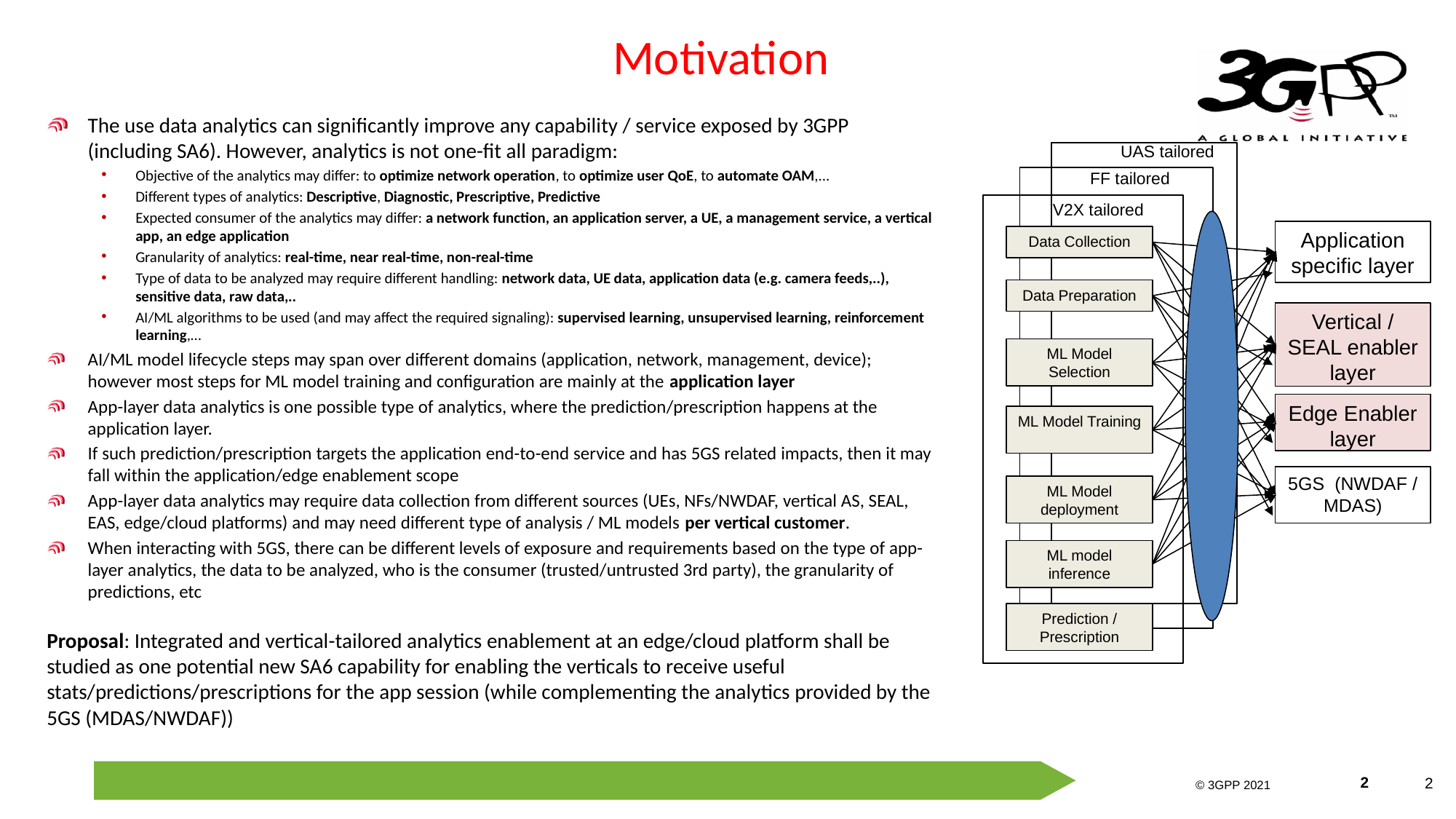

# Motivation
The use data analytics can significantly improve any capability / service exposed by 3GPP (including SA6). However, analytics is not one-fit all paradigm:
Objective of the analytics may differ: to optimize network operation, to optimize user QoE, to automate OAM,...
Different types of analytics: Descriptive, Diagnostic, Prescriptive, Predictive
Expected consumer of the analytics may differ: a network function, an application server, a UE, a management service, a vertical app, an edge application
Granularity of analytics: real-time, near real-time, non-real-time
Type of data to be analyzed may require different handling: network data, UE data, application data (e.g. camera feeds,..), sensitive data, raw data,..
AI/ML algorithms to be used (and may affect the required signaling): supervised learning, unsupervised learning, reinforcement learning,…
AI/ML model lifecycle steps may span over different domains (application, network, management, device); however most steps for ML model training and configuration are mainly at the application layer
App-layer data analytics is one possible type of analytics, where the prediction/prescription happens at the application layer.
If such prediction/prescription targets the application end-to-end service and has 5GS related impacts, then it may fall within the application/edge enablement scope
App-layer data analytics may require data collection from different sources (UEs, NFs/NWDAF, vertical AS, SEAL, EAS, edge/cloud platforms) and may need different type of analysis / ML models per vertical customer.
When interacting with 5GS, there can be different levels of exposure and requirements based on the type of app-layer analytics, the data to be analyzed, who is the consumer (trusted/untrusted 3rd party), the granularity of predictions, etc

Proposal: Integrated and vertical-tailored analytics enablement at an edge/cloud platform shall be studied as one potential new SA6 capability for enabling the verticals to receive useful stats/predictions/prescriptions for the app session (while complementing the analytics provided by the 5GS (MDAS/NWDAF))
UAS tailored

FF tailored

V2X tailored

Data Collection
Data Preparation
ML Model Selection
ML Model Training
ML Model deployment
ML model inference
Prediction / Prescription

Application specific layer
Vertical / SEAL enabler layer
Edge Enabler layer
5GS  (NWDAF / MDAS)
2